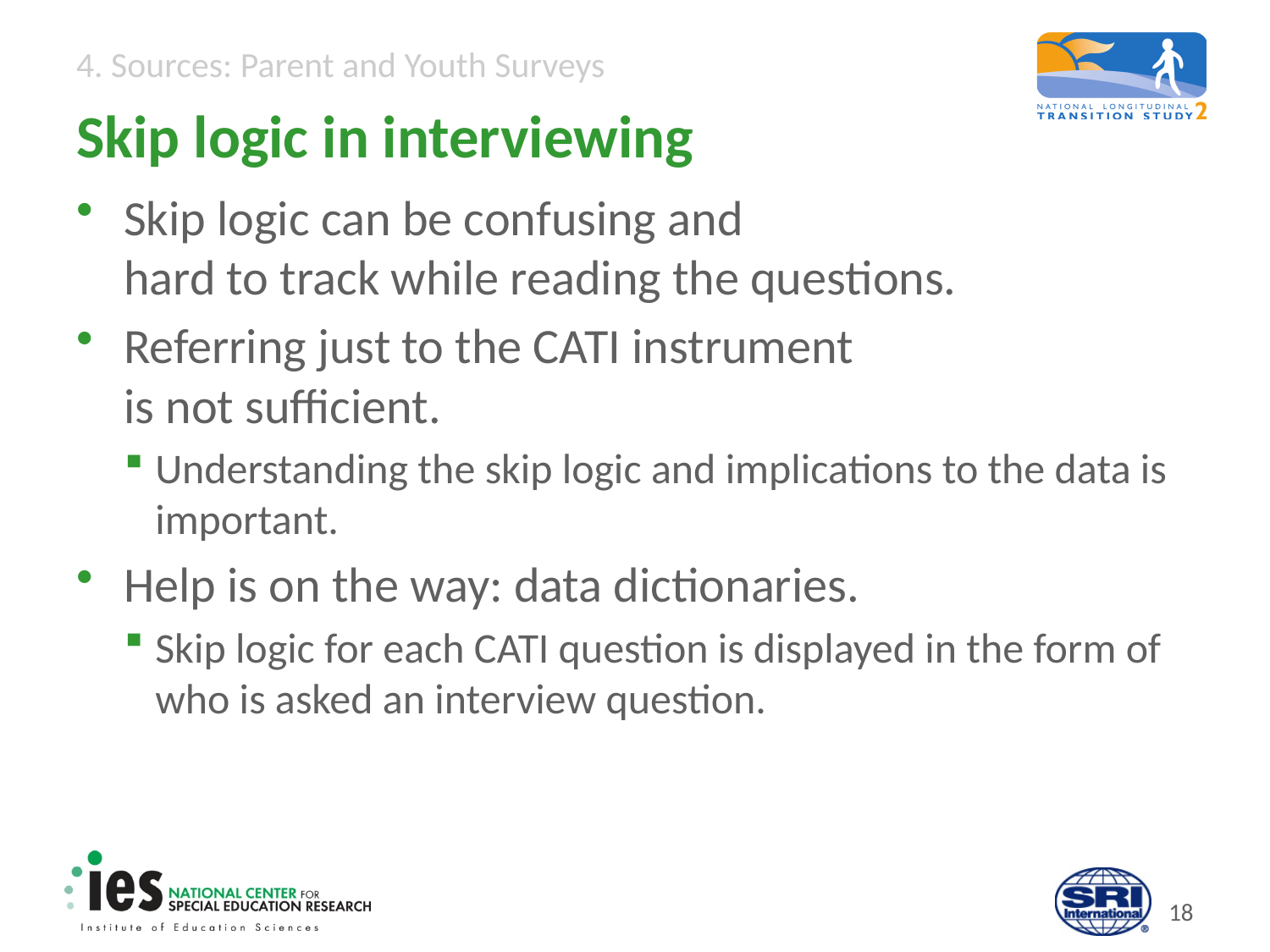

# Skip logic in interviewing
Skip logic can be confusing and
hard to track while reading the questions.
Referring just to the CATI instrument
is not sufficient.
Understanding the skip logic and implications to the data is important.
Help is on the way: data dictionaries.
Skip logic for each CATI question is displayed in the form of who is asked an interview question.
18